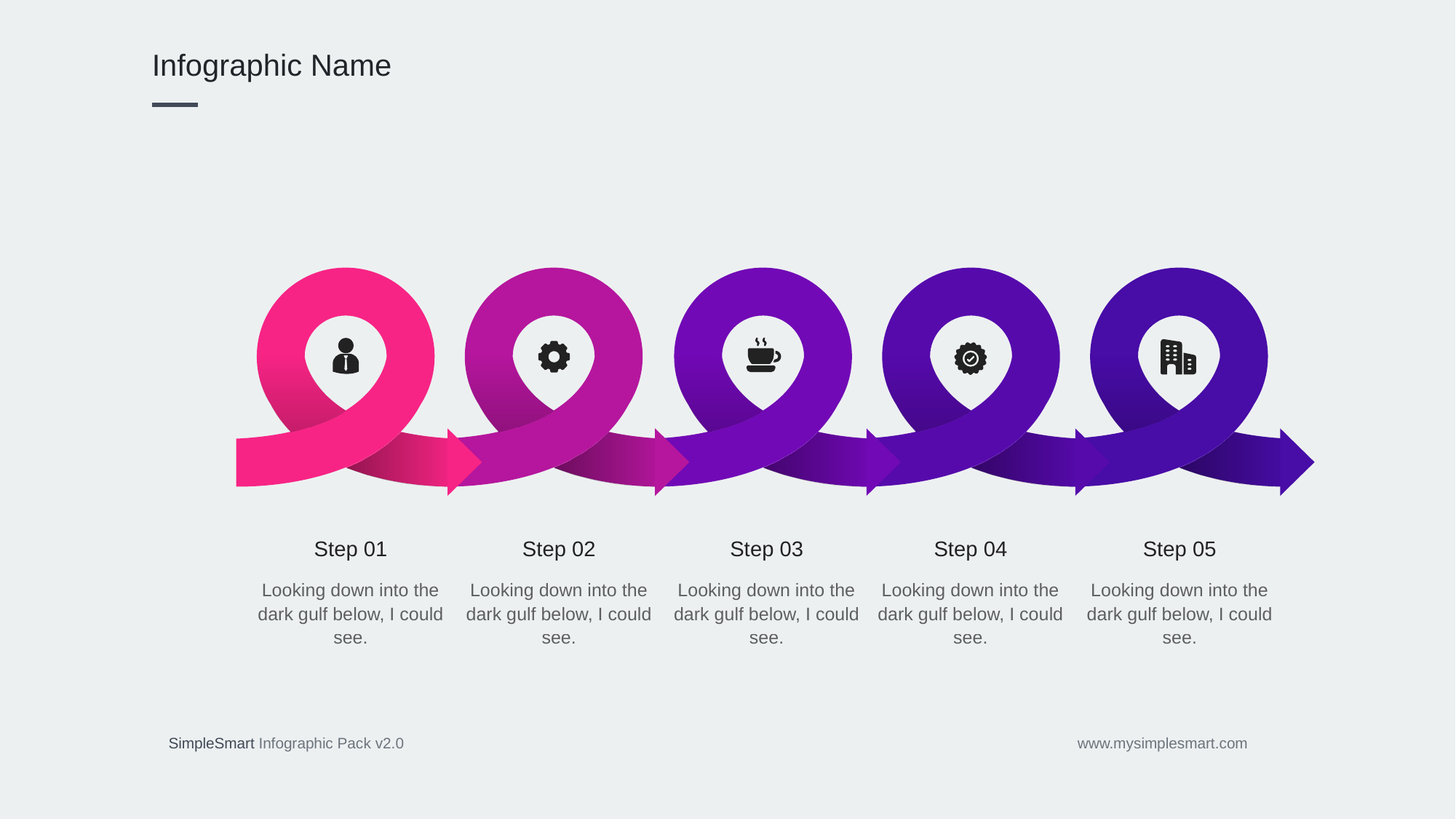

Infographic Name

Step 01
Looking down into the dark gulf below, I could see.
Step 02
Looking down into the dark gulf below, I could see.
Step 03
Looking down into the dark gulf below, I could see.
Step 04
Looking down into the dark gulf below, I could see.
Step 05
Looking down into the dark gulf below, I could see.
35